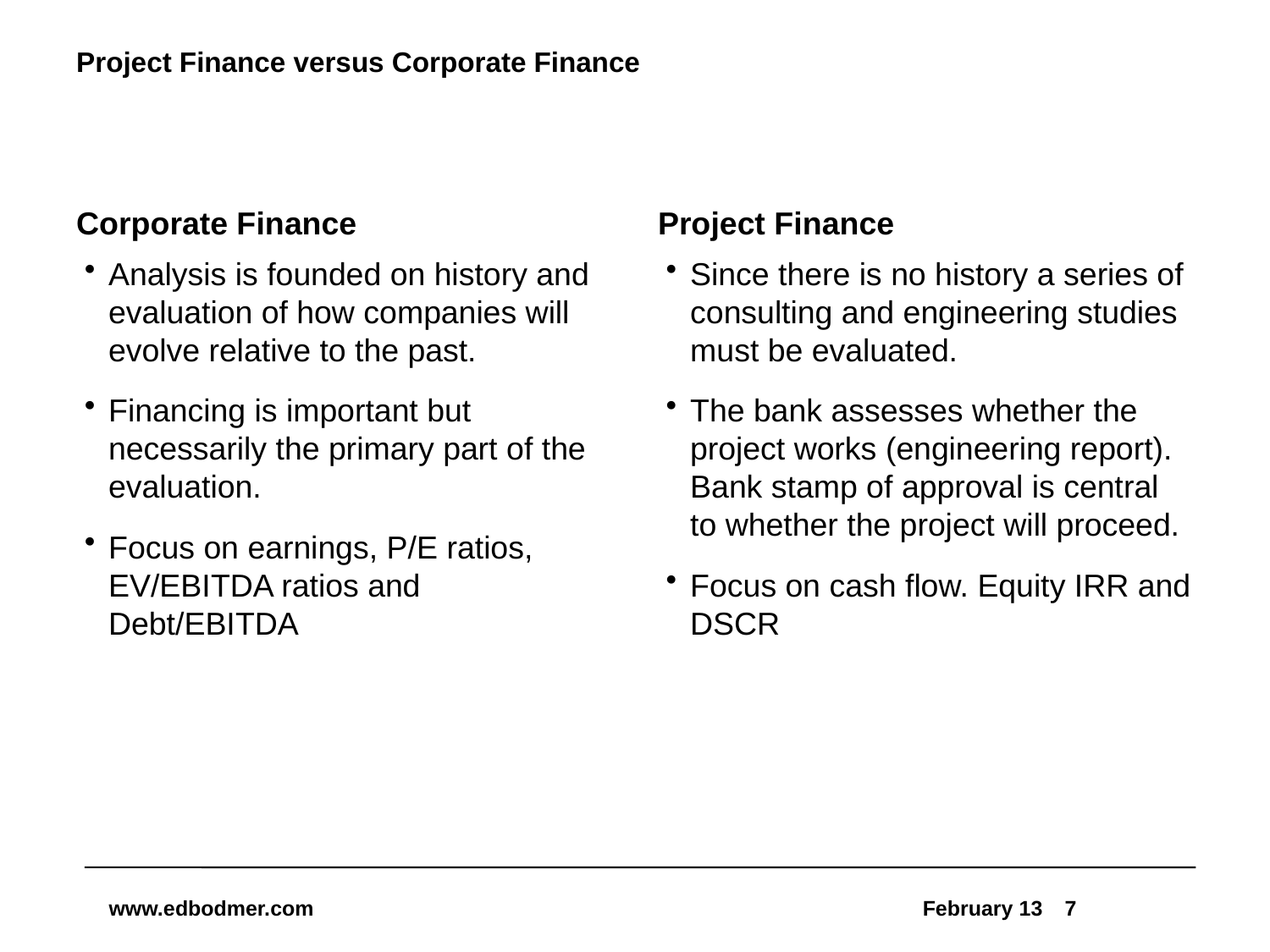

# Project Finance versus Corporate Finance
Corporate Finance
Project Finance
Analysis is founded on history and evaluation of how companies will evolve relative to the past.
Financing is important but necessarily the primary part of the evaluation.
Focus on earnings, P/E ratios, EV/EBITDA ratios and Debt/EBITDA
Since there is no history a series of consulting and engineering studies must be evaluated.
The bank assesses whether the project works (engineering report).  Bank stamp of approval is central to whether the project will proceed.
Focus on cash flow. Equity IRR and DSCR